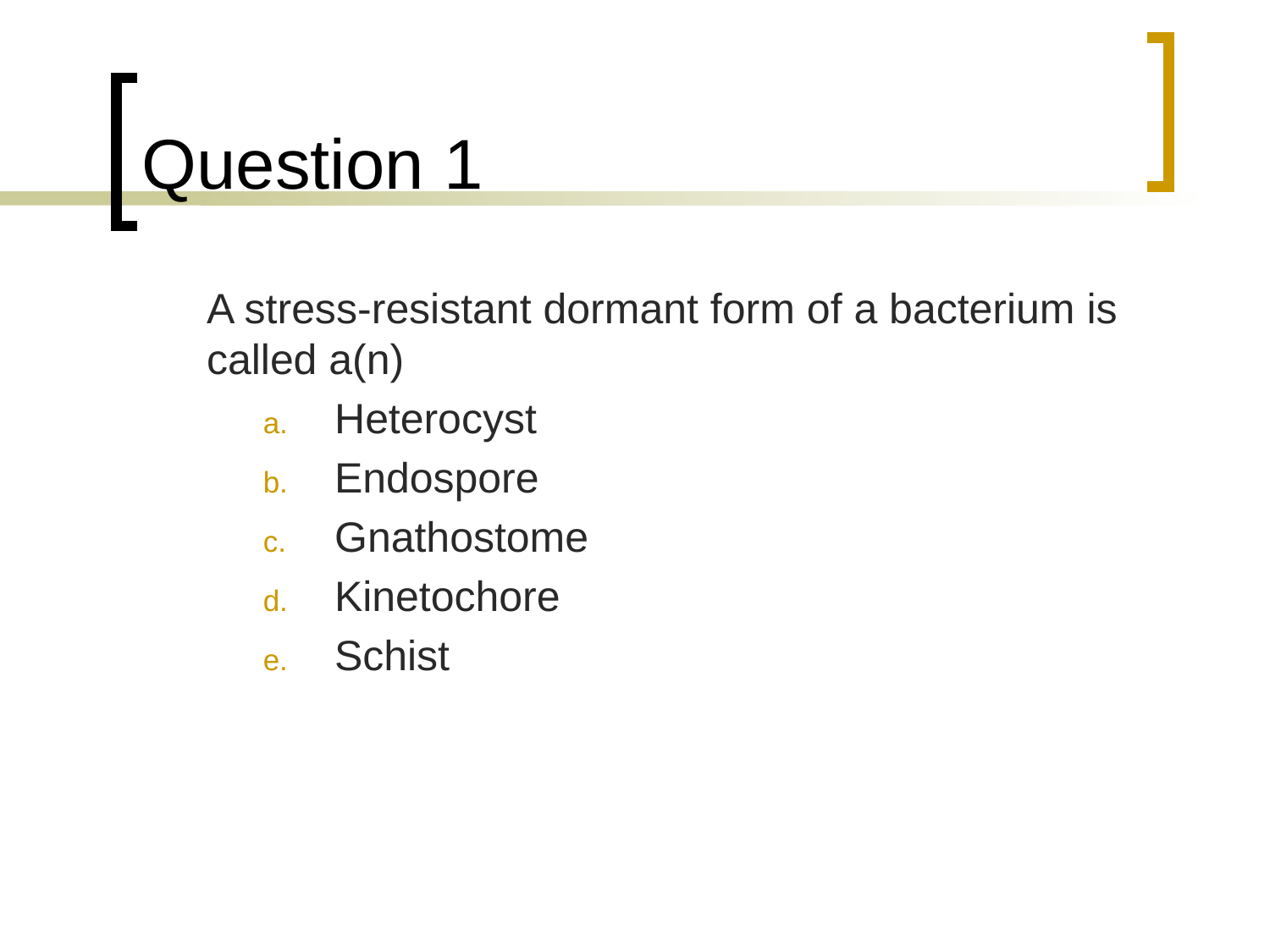

# Question 1
	A stress-resistant dormant form of a bacterium is called a(n)
Heterocyst
Endospore
Gnathostome
Kinetochore
Schist